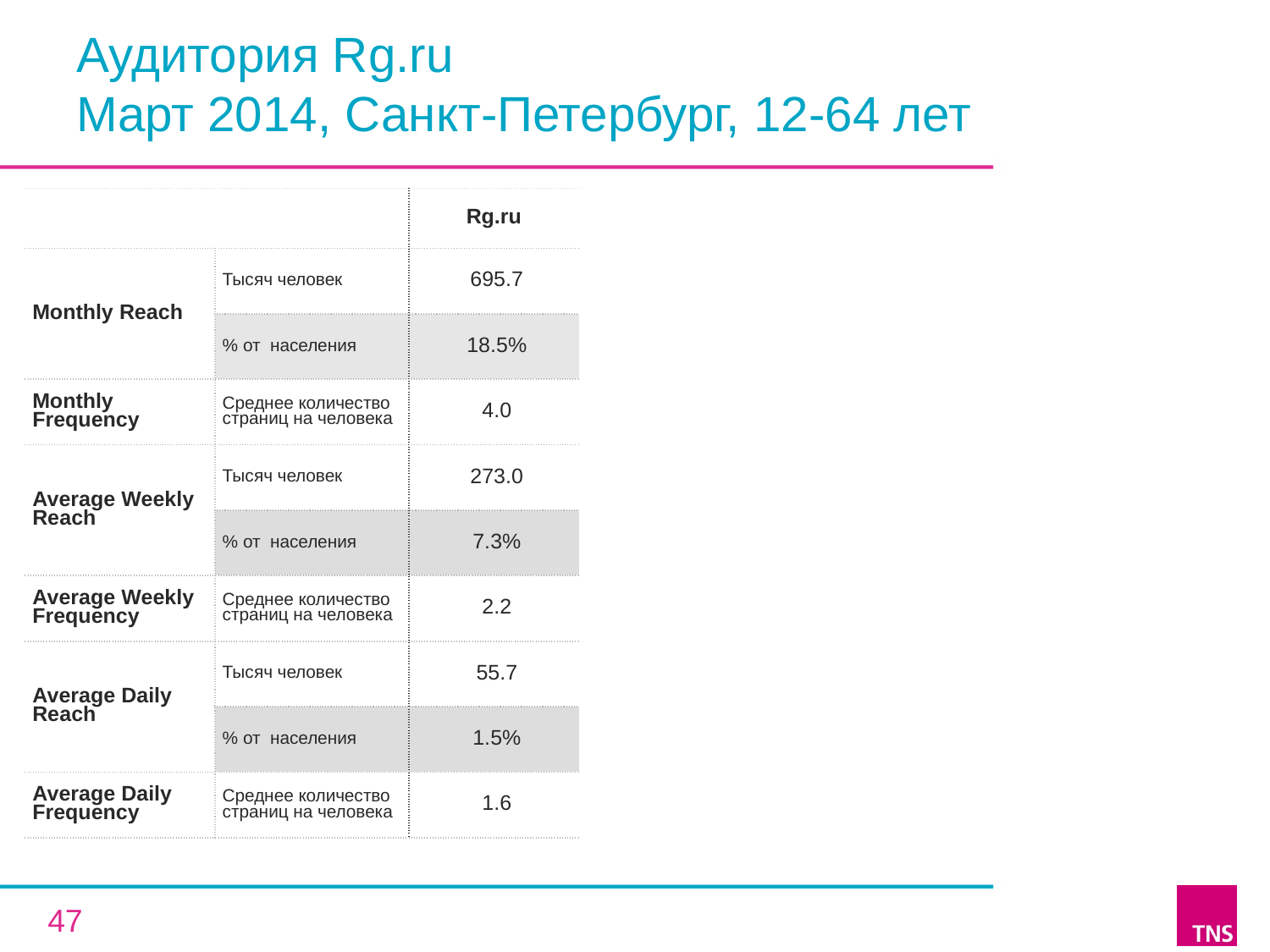

# Аудитория Rg.ru Март 2014, Санкт-Петербург, 12-64 лет
|  |  | Rg.ru |
| --- | --- | --- |
| Monthly Reach | Тысяч человек | 695.7 |
|  | % от населения | 18.5% |
| Monthly Frequency | Среднее количество страниц на человека | 4.0 |
| Average Weekly Reach | Тысяч человек | 273.0 |
|  | % от населения | 7.3% |
| Average Weekly Frequency | Среднее количество страниц на человека | 2.2 |
| Average Daily Reach | Тысяч человек | 55.7 |
|  | % от населения | 1.5% |
| Average Daily Frequency | Среднее количество страниц на человека | 1.6 |

47